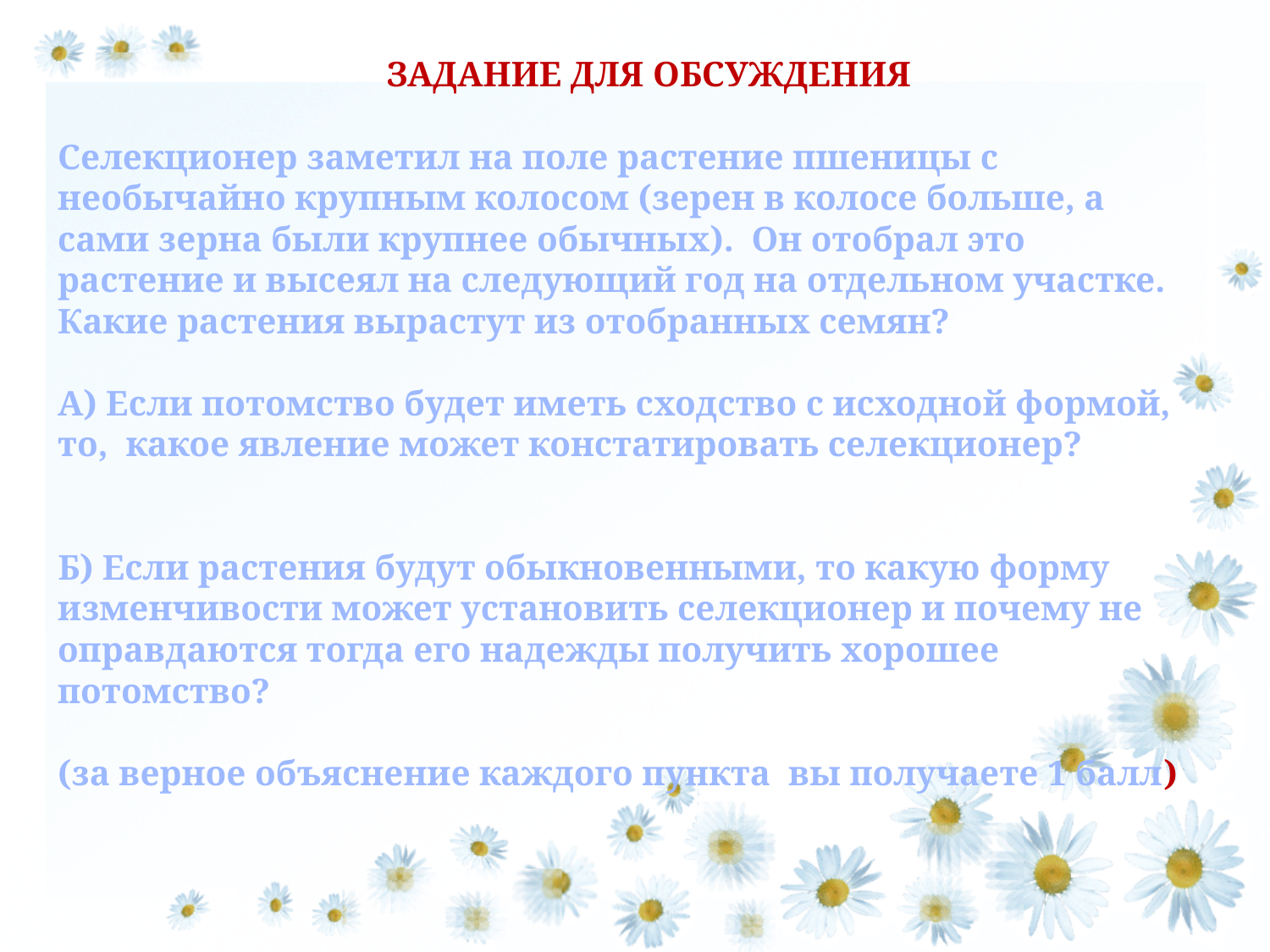

# ЗАДАНИЕ ДЛЯ ОБСУЖДЕНИЯ Селекционер заметил на поле растение пшеницы с необычайно крупным колосом (зерен в колосе больше, а сами зерна были крупнее обычных).  Он отобрал это растение и высеял на следующий год на отдельном участке. Какие растения вырастут из отобранных семян? А) Если потомство будет иметь сходство с исходной формой, то,  какое явление может констатировать селекционер? Б) Если растения будут обыкновенными, то какую форму изменчивости может установить селекционер и почему не оправдаются тогда его надежды получить хорошее потомство? (за верное объяснение каждого пункта  вы получаете 1 балл)